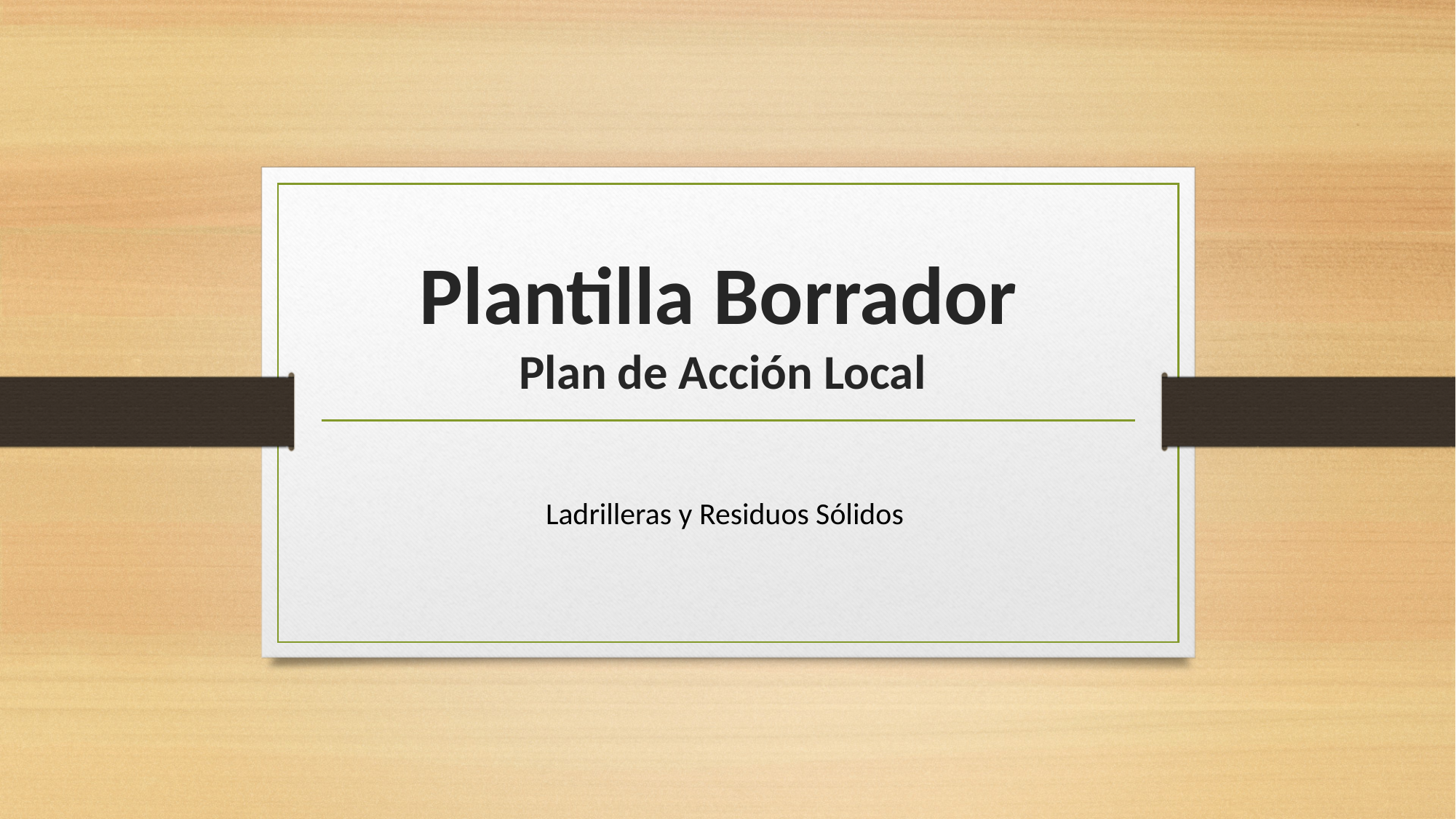

# Plantilla Borrador Plan de Acción Local

Ladrilleras y Residuos Sólidos